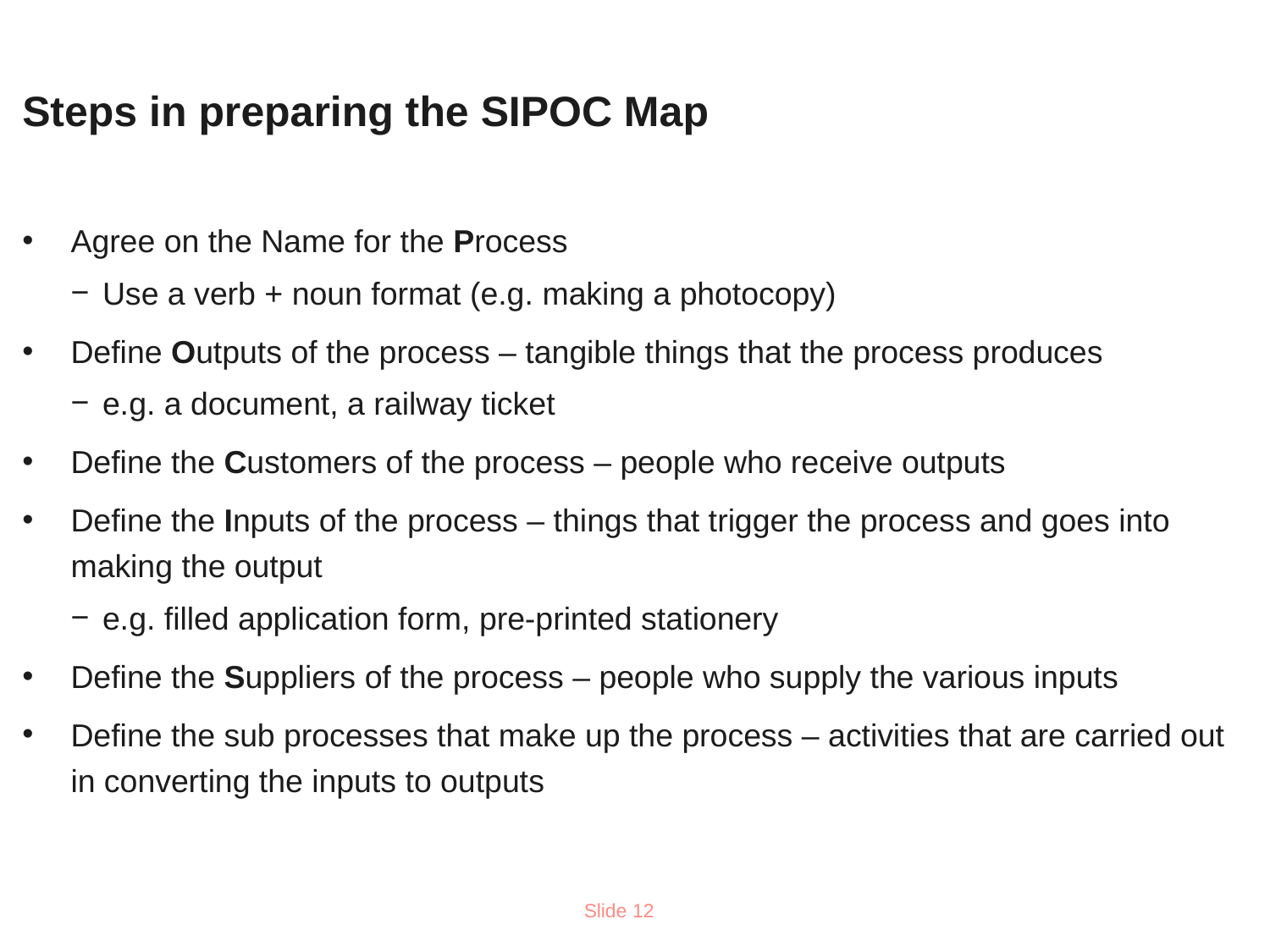

# Steps in preparing the SIPOC Map
Agree on the Name for the Process
Use a verb + noun format (e.g. making a photocopy)
Define Outputs of the process – tangible things that the process produces
e.g. a document, a railway ticket
Define the Customers of the process – people who receive outputs
Define the Inputs of the process – things that trigger the process and goes into making the output
e.g. filled application form, pre-printed stationery
Define the Suppliers of the process – people who supply the various inputs
Define the sub processes that make up the process – activities that are carried out in converting the inputs to outputs